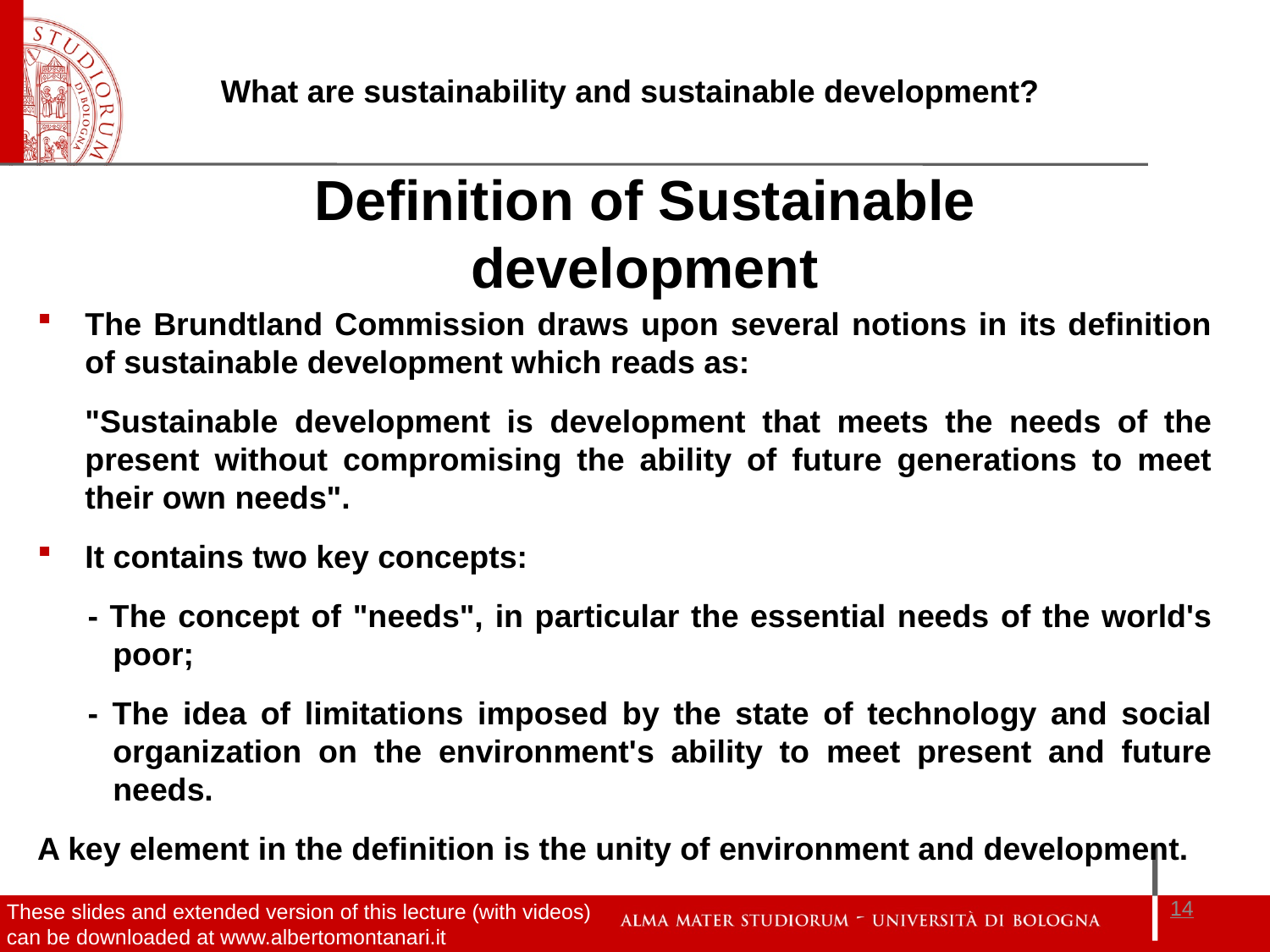

Definition of Sustainable development
The Brundtland Commission draws upon several notions in its definition of sustainable development which reads as:
	"Sustainable development is development that meets the needs of the present without compromising the ability of future generations to meet their own needs".
It contains two key concepts:
- The concept of "needs", in particular the essential needs of the world's poor;
- The idea of limitations imposed by the state of technology and social organization on the environment's ability to meet present and future needs.
A key element in the definition is the unity of environment and development.
14